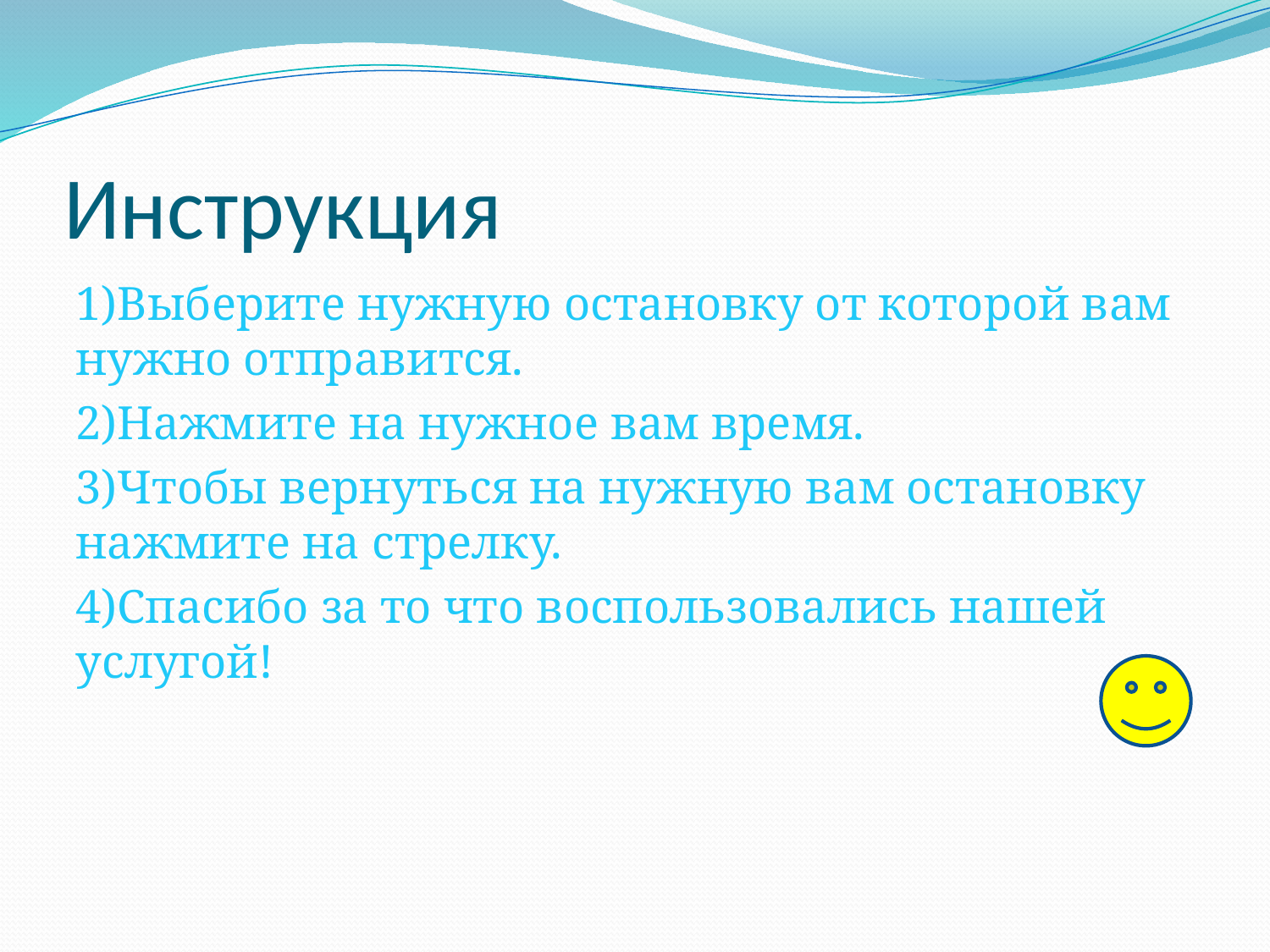

# Инструкция
1)Выберите нужную остановку от которой вам нужно отправится.
2)Нажмите на нужное вам время.
3)Чтобы вернуться на нужную вам остановку нажмите на стрелку.
4)Спасибо за то что воспользовались нашей услугой!